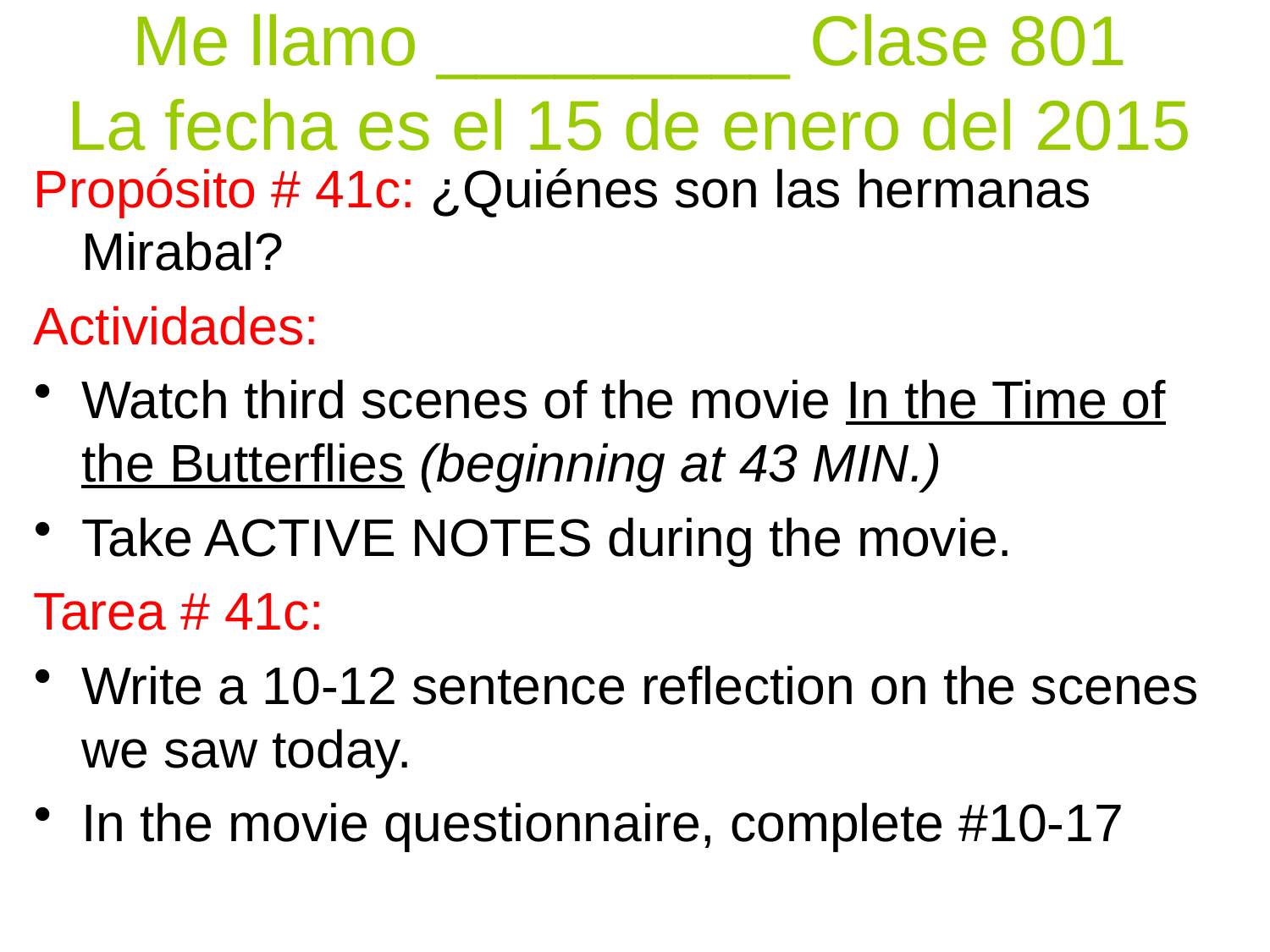

# Me llamo _________ Clase 801 La fecha es el 15 de enero del 2015
Propósito # 41c: ¿Quiénes son las hermanas Mirabal?
Actividades:
Watch third scenes of the movie In the Time of the Butterflies (beginning at 43 MIN.)
Take ACTIVE NOTES during the movie.
Tarea # 41c:
Write a 10-12 sentence reflection on the scenes we saw today.
In the movie questionnaire, complete #10-17